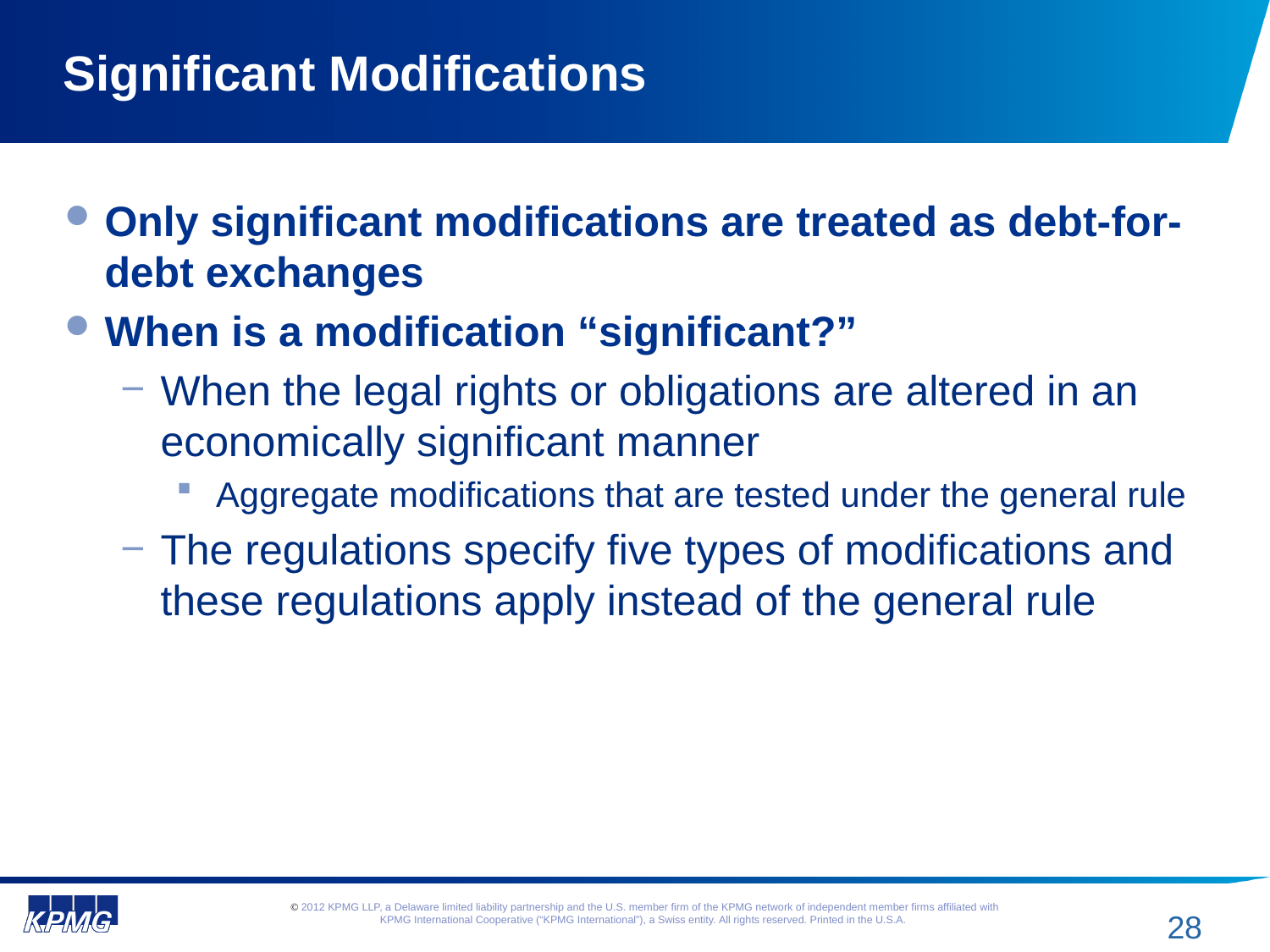

# Significant Modifications
Only significant modifications are treated as debt-for-debt exchanges
When is a modification “significant?”
When the legal rights or obligations are altered in an economically significant manner
Aggregate modifications that are tested under the general rule
The regulations specify five types of modifications and these regulations apply instead of the general rule
28